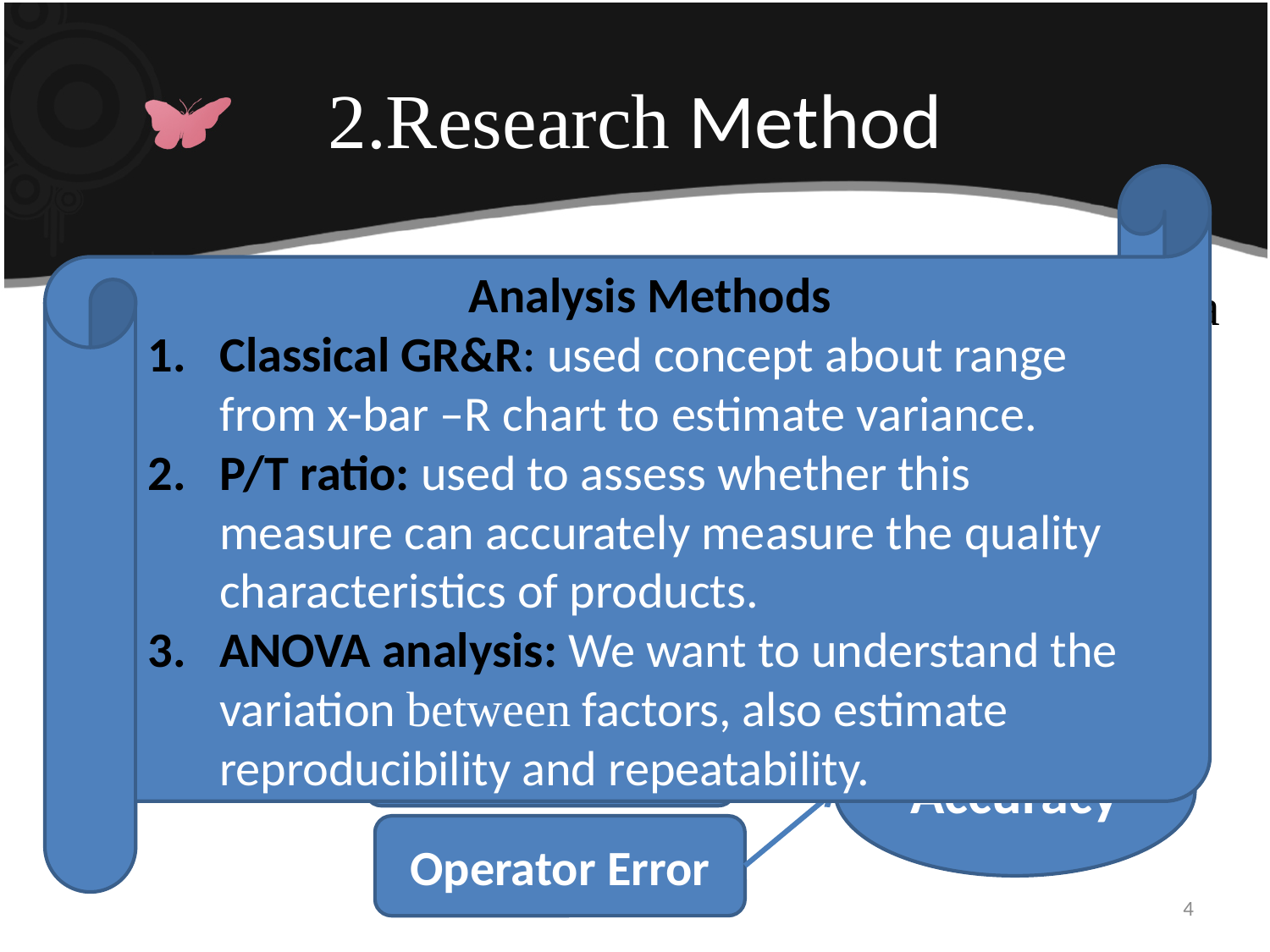

# 2.Research Method
Analysis Methods
Classical GR&R: used concept about range from x-bar –R chart to estimate variance.
P/T ratio: used to assess whether this measure can accurately measure the quality characteristics of products.
ANOVA analysis: We want to understand the variation between factors, also estimate reproducibility and repeatability.
Quality control relies on a lot of measurements data analysis. In this study, to be discussed is the variability will result from the measurement system.
Usually want to measurements data should have accuracy and precision. In this study we focus on accuracy.
Gauge error
Accuracy
Operator Error
4